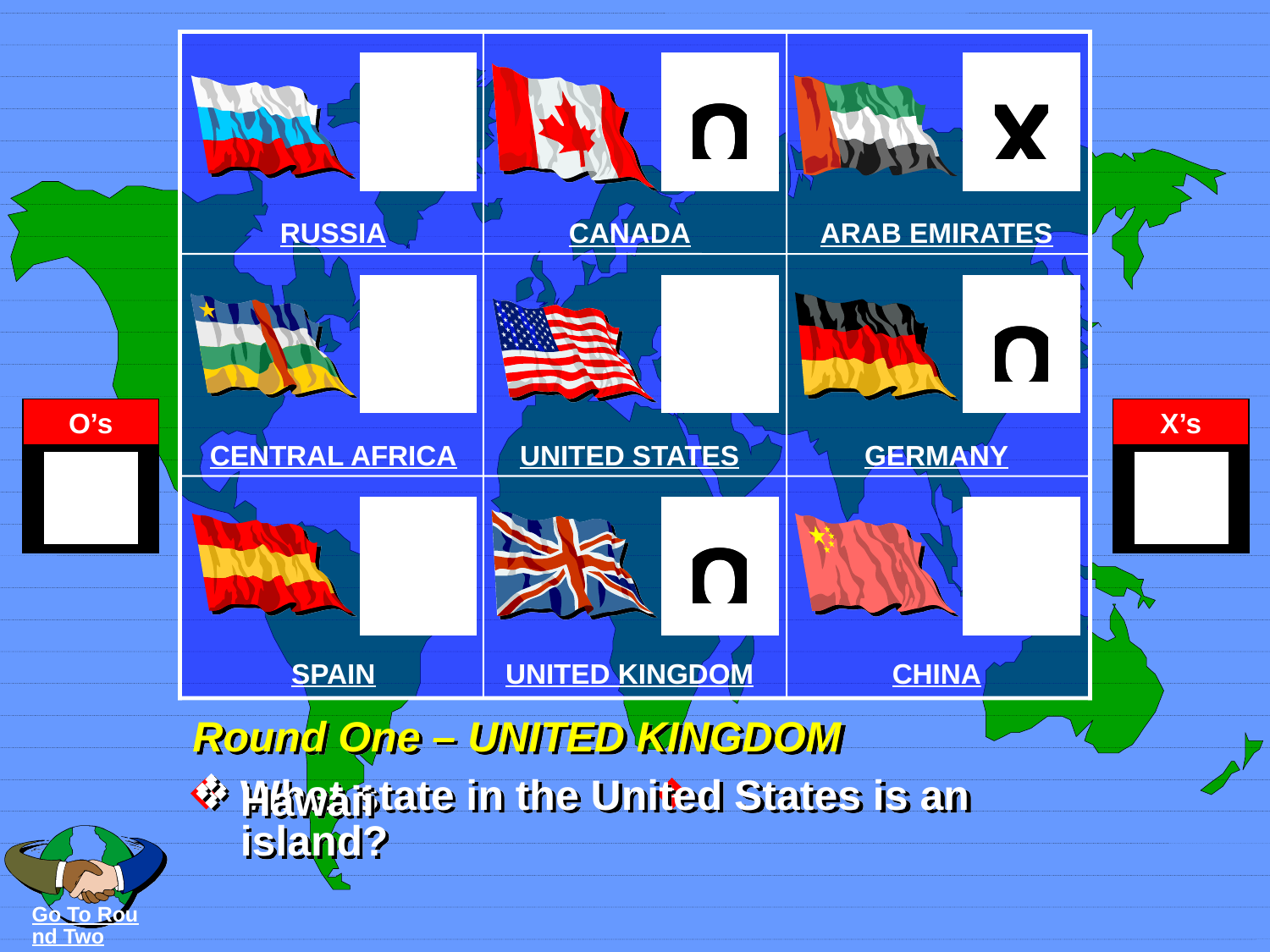

RUSSIA
CANADA
ARAB EMIRATES
CENTRAL AFRICA
UNITED STATES
GERMANY
SPAIN
UNITED KINGDOM
CHINA
# Round One – UNITED KINGDOM
What state in the United States is an island?
Hawaii
Go To Round Two